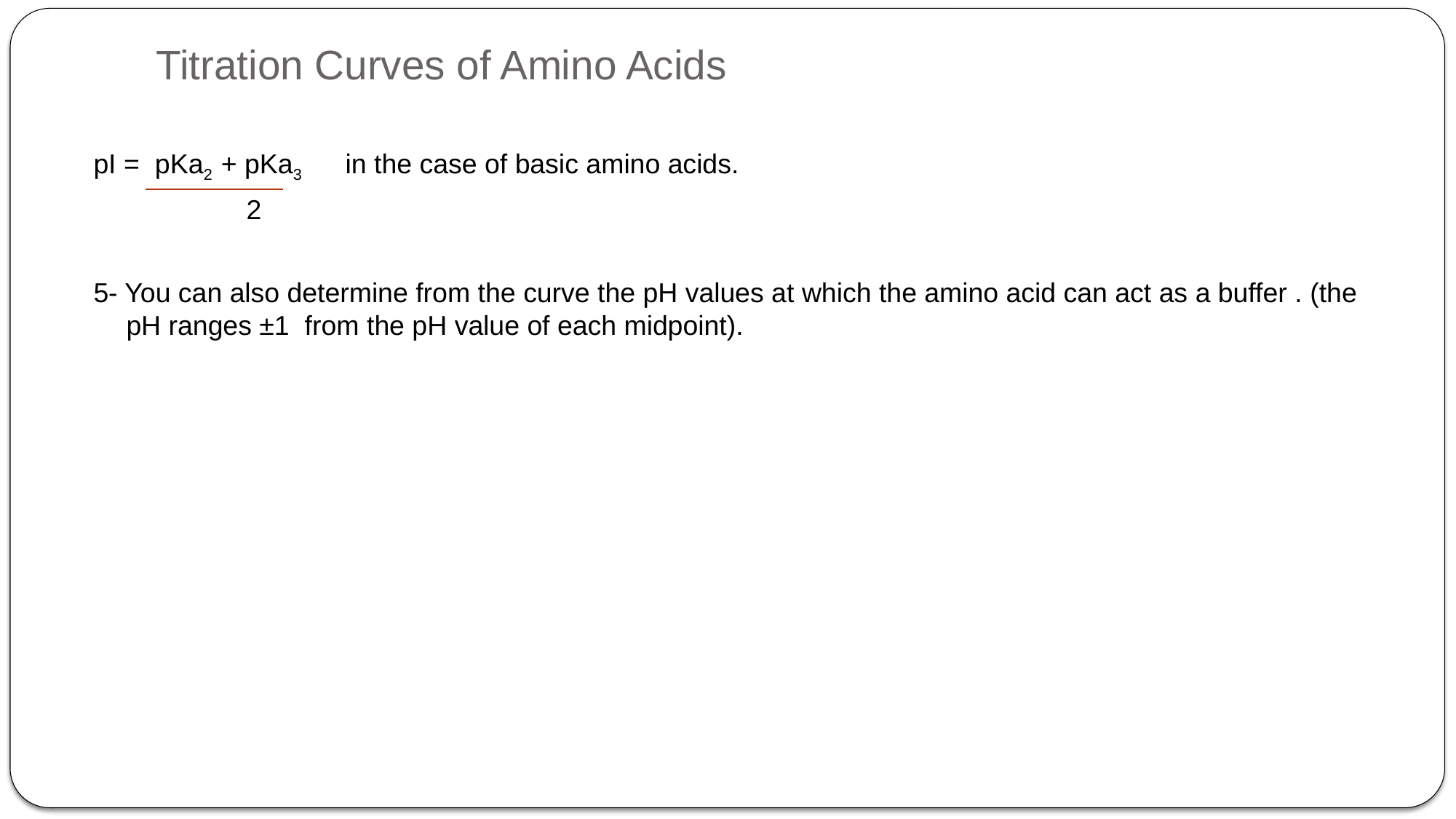

# Titration Curves of Amino Acids
pI =  pKa2  + pKa3       in the case of basic amino acids.
                    2

5- You can also determine from the curve the pH values at which the amino acid can act as a buffer . (the pH ranges ±1  from the pH value of each midpoint).